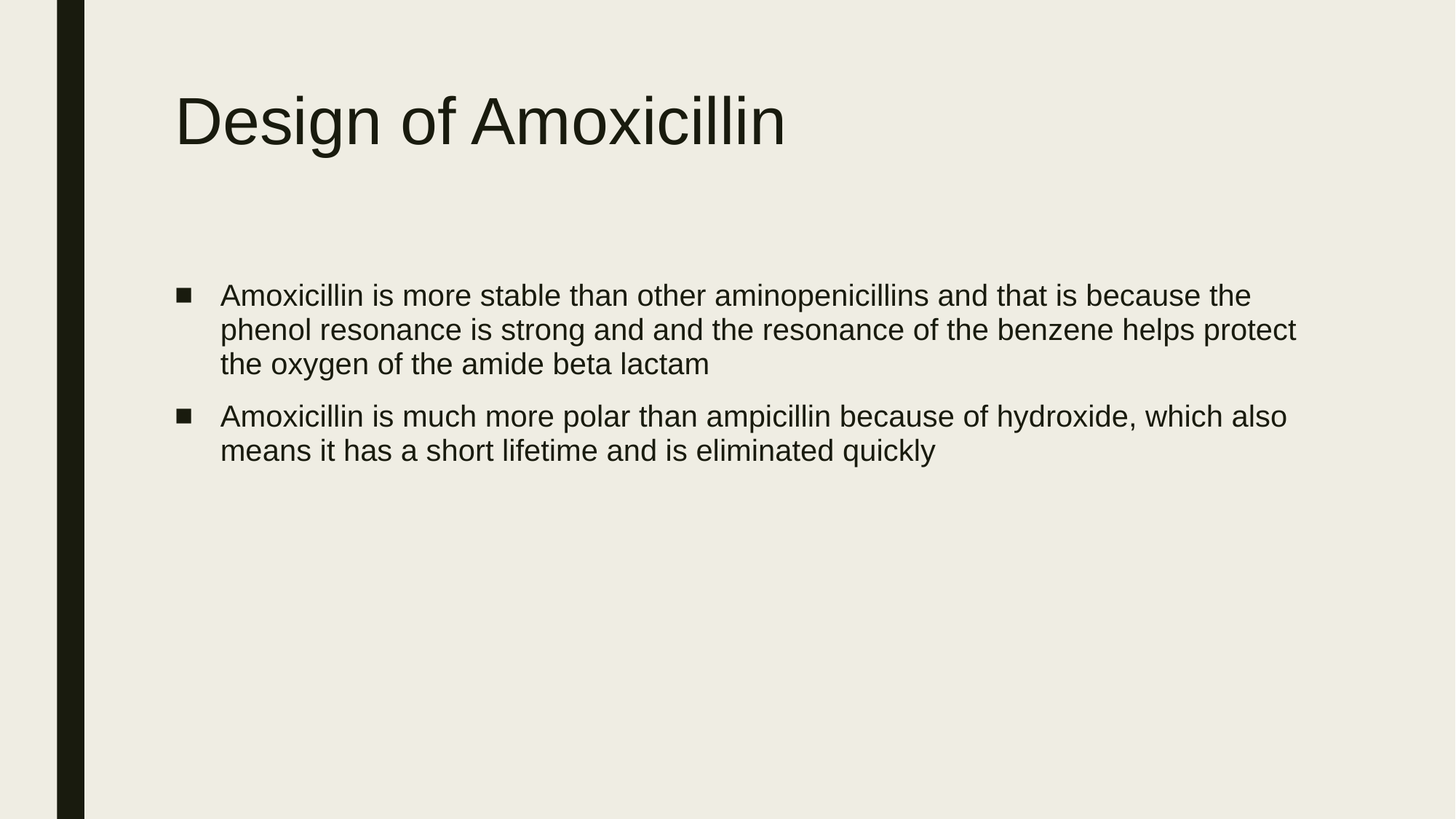

# Design of Amoxicillin
Amoxicillin is more stable than other aminopenicillins and that is because the phenol resonance is strong and and the resonance of the benzene helps protect the oxygen of the amide beta lactam
Amoxicillin is much more polar than ampicillin because of hydroxide, which also means it has a short lifetime and is eliminated quickly